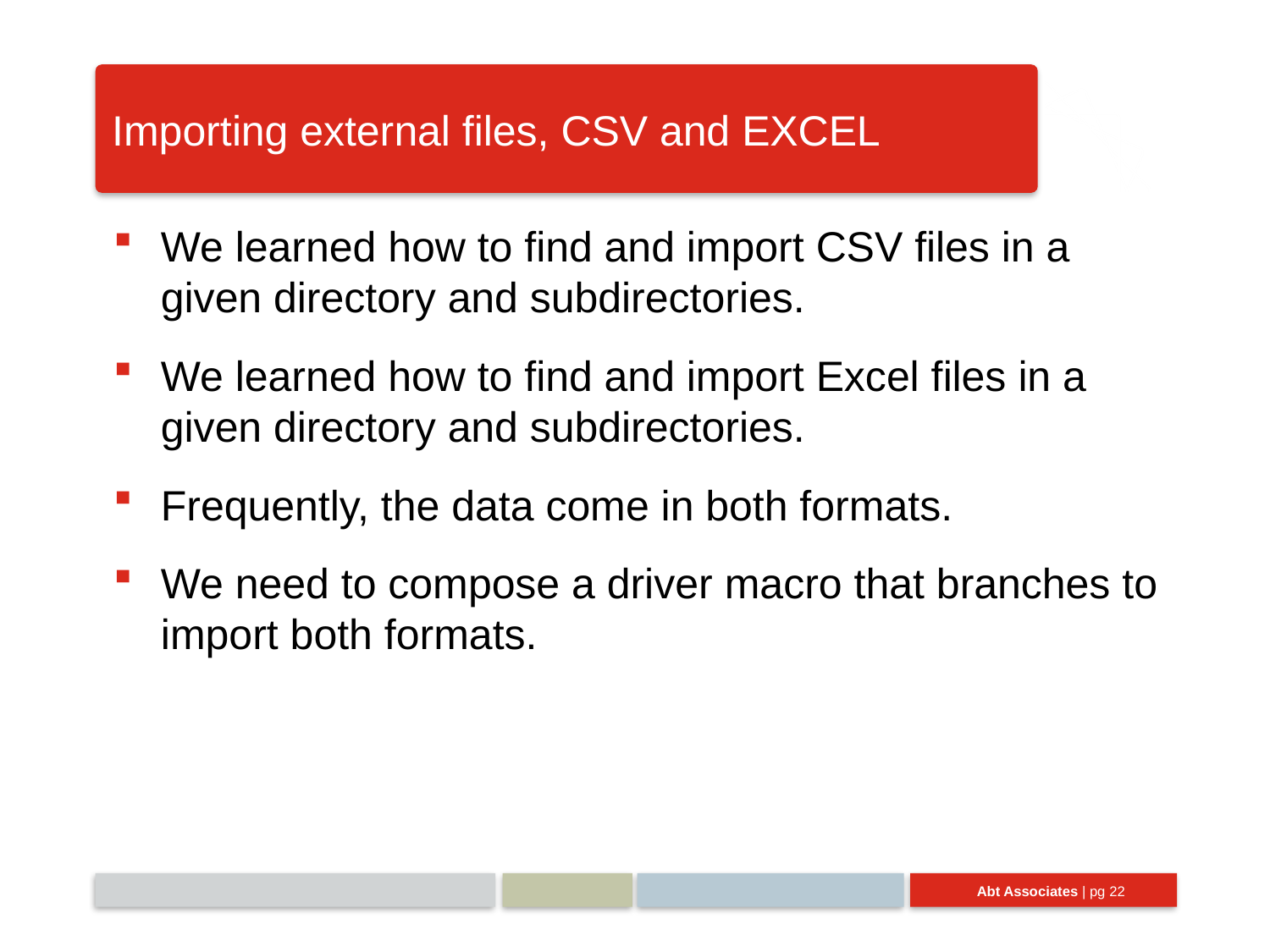

# Importing external files, CSV and EXCEL
We learned how to find and import CSV files in a given directory and subdirectories.
We learned how to find and import Excel files in a given directory and subdirectories.
Frequently, the data come in both formats.
We need to compose a driver macro that branches to import both formats.